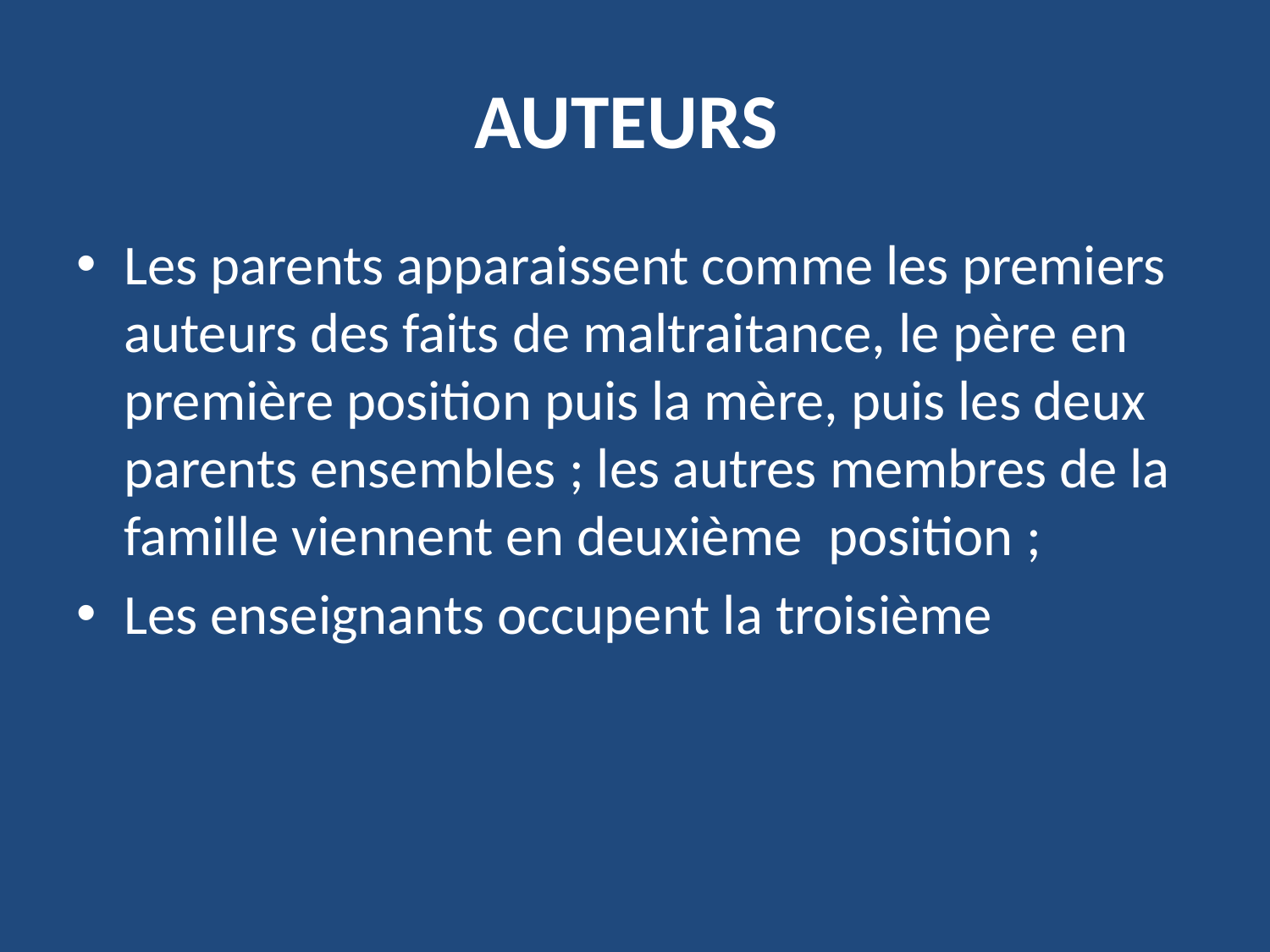

# AUTEURS
Les parents apparaissent comme les premiers auteurs des faits de maltraitance, le père en première position puis la mère, puis les deux parents ensembles ; les autres membres de la famille viennent en deuxième  position ;
Les enseignants occupent la troisième